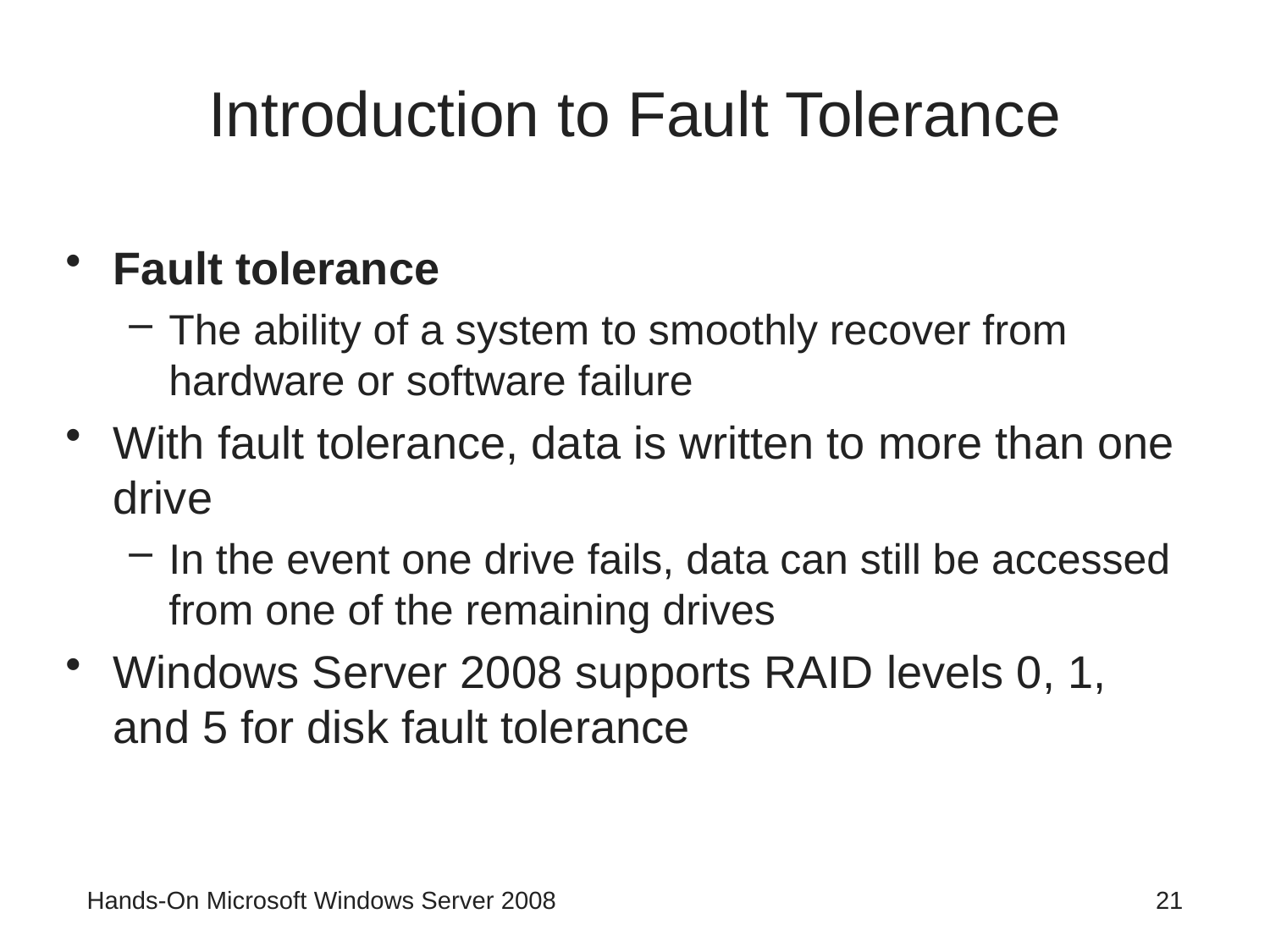

# Introduction to Fault Tolerance
Fault tolerance
The ability of a system to smoothly recover from hardware or software failure
With fault tolerance, data is written to more than one drive
In the event one drive fails, data can still be accessed from one of the remaining drives
Windows Server 2008 supports RAID levels 0, 1, and 5 for disk fault tolerance

Hands-On Microsoft Windows Server 2008
21